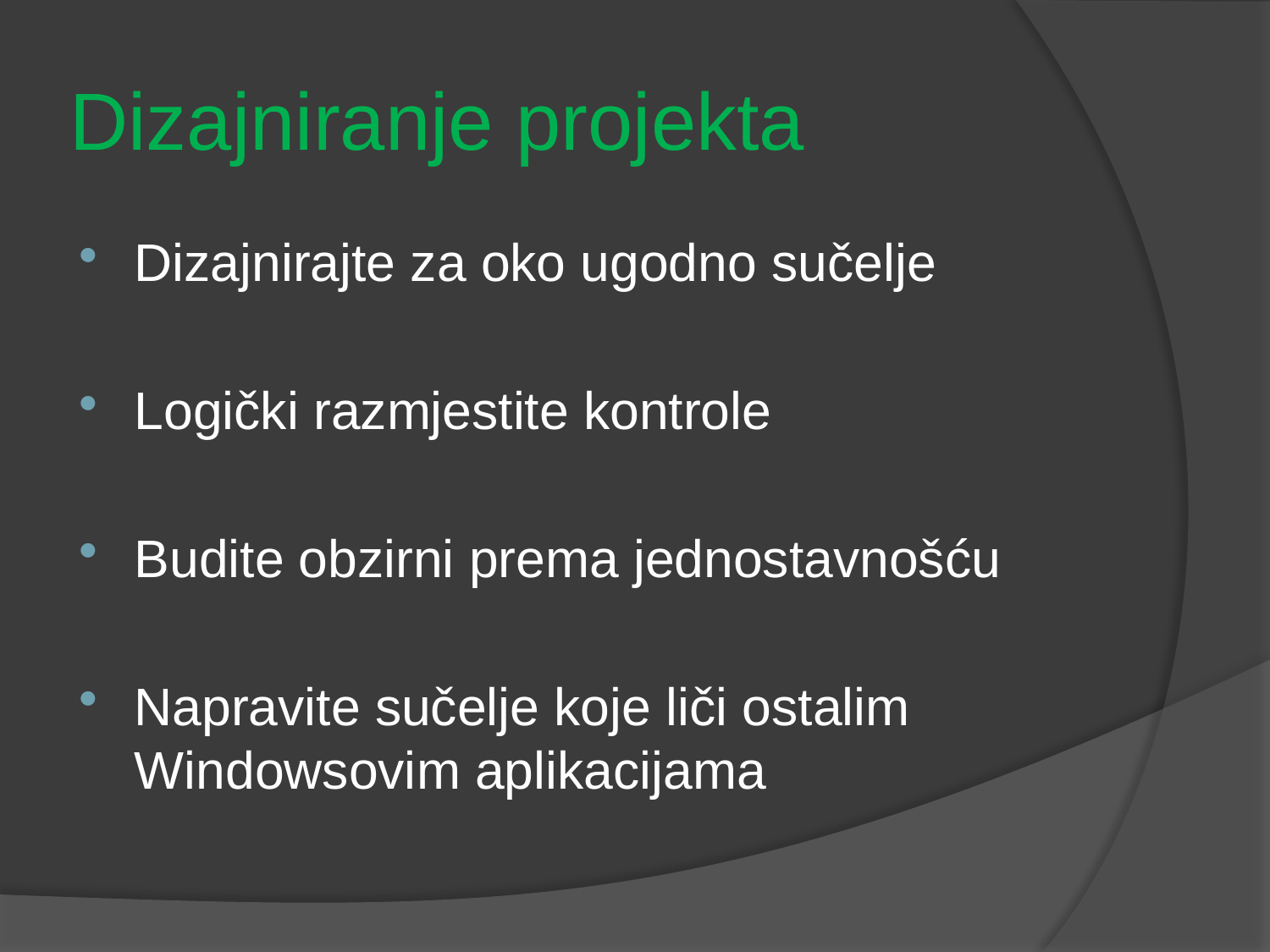

# Dizajniranje projekta
Dizajnirajte za oko ugodno sučelje

Logički razmjestite kontrole

Budite obzirni prema jednostavnošću

Napravite sučelje koje liči ostalim Windowsovim aplikacijama